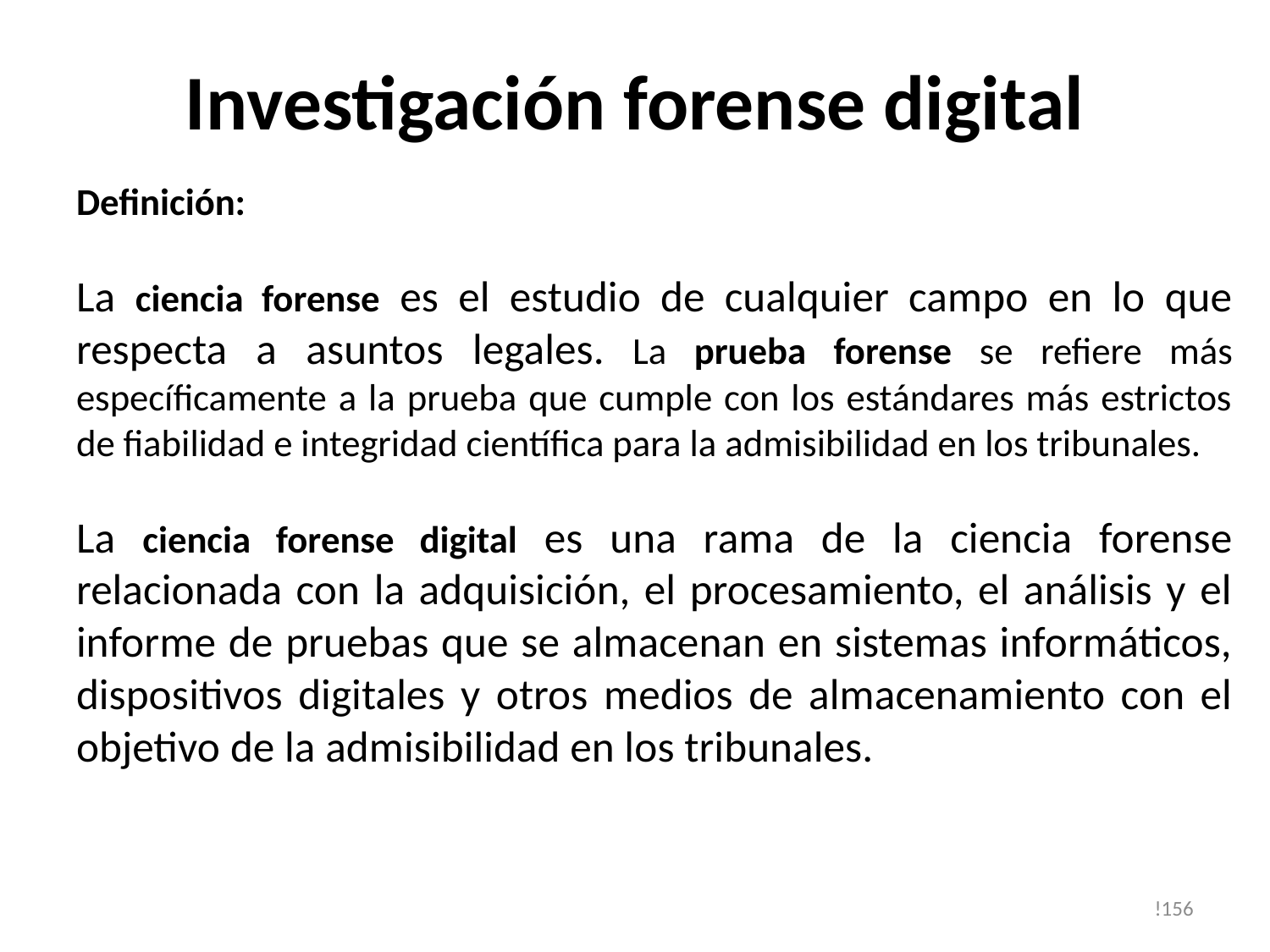

# Investigación forense digital
Definición:

La ciencia forense es el estudio de cualquier campo en lo que respecta a asuntos legales. La prueba forense se refiere más específicamente a la prueba que cumple con los estándares más estrictos de fiabilidad e integridad científica para la admisibilidad en los tribunales.

La ciencia forense digital es una rama de la ciencia forense relacionada con la adquisición, el procesamiento, el análisis y el informe de pruebas que se almacenan en sistemas informáticos, dispositivos digitales y otros medios de almacenamiento con el objetivo de la admisibilidad en los tribunales.

!156